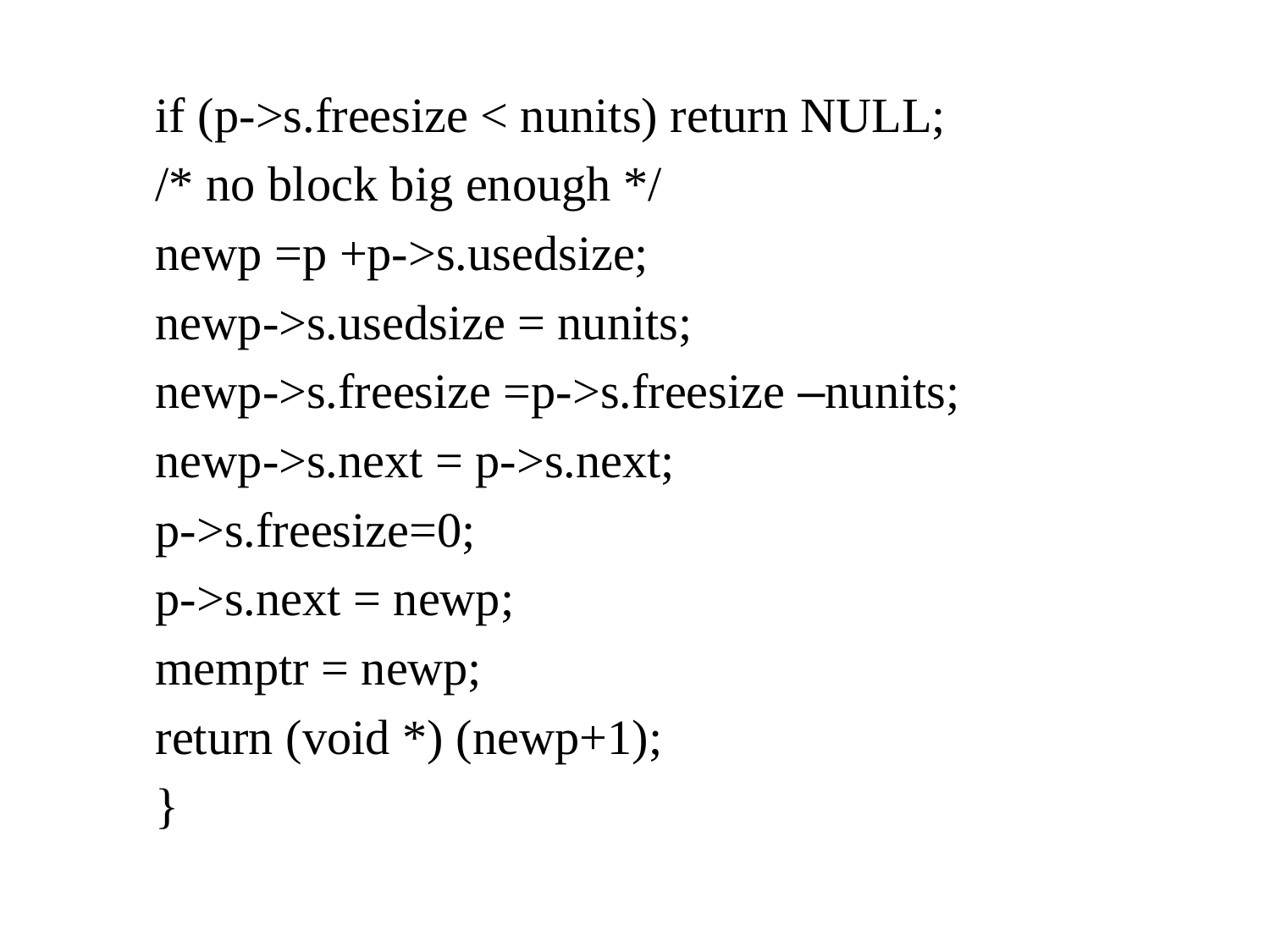

if (p->s.freesize < nunits) return NULL;
	/* no block big enough */
	newp =p +p->s.usedsize;
	newp->s.usedsize = nunits;
	newp->s.freesize =p->s.freesize –nunits;
	newp->s.next = p->s.next;
	p->s.freesize=0;
	p->s.next = newp;
	memptr = newp;
	return (void *) (newp+1);
	}